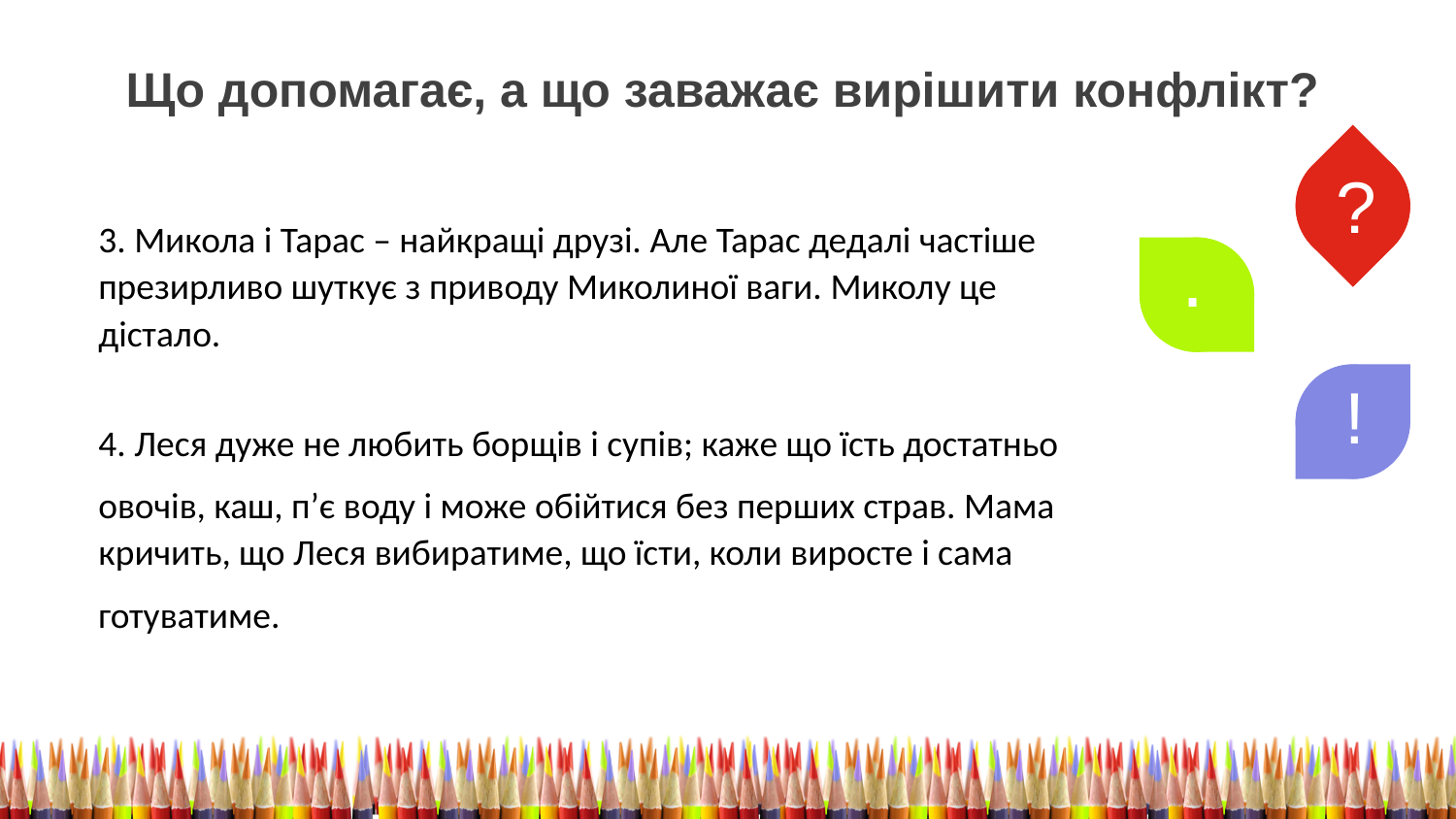

Що допомагає, а що заважає вирішити конфлікт?

?
3. Микола і Тарас – найкращі друзі. Але Тарас дедалі частіше
презирливо шуткує з приводу Миколиної ваги. Миколу це
дістало.

4. Леся дуже не любить борщів і супів; каже що їсть достатньо
овочів, каш, п’є воду і може обійтися без перших страв. Мама кричить, що Леся вибиратиме, що їсти, коли виросте і сама
готуватиме.
.

!